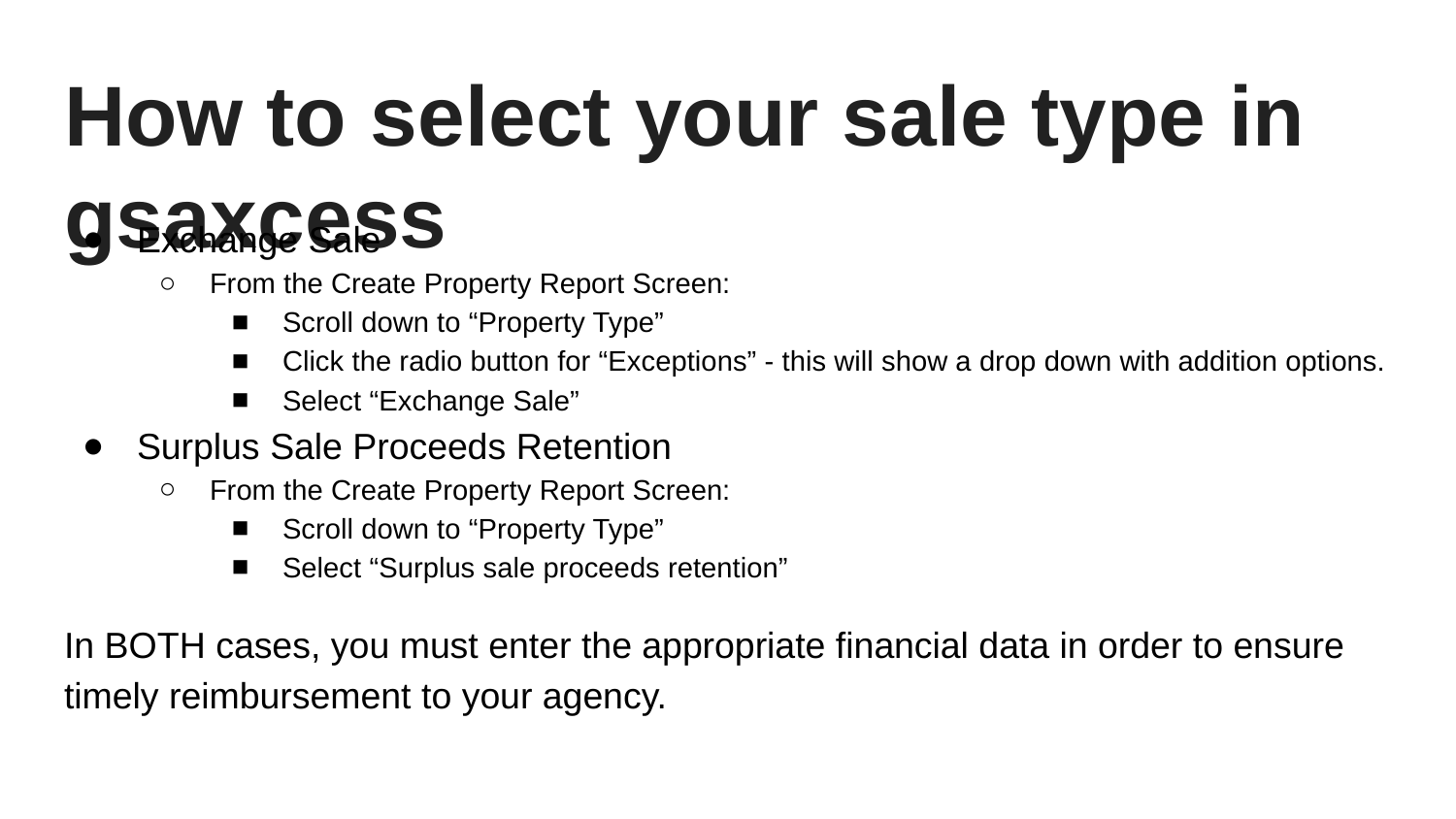

# How to select your sale type in gsaxcess
Exchange Sale
From the Create Property Report Screen:
Scroll down to “Property Type”
Click the radio button for “Exceptions” - this will show a drop down with addition options.
Select “Exchange Sale”
Surplus Sale Proceeds Retention
From the Create Property Report Screen:
Scroll down to “Property Type”
Select “Surplus sale proceeds retention”
In BOTH cases, you must enter the appropriate financial data in order to ensure timely reimbursement to your agency.